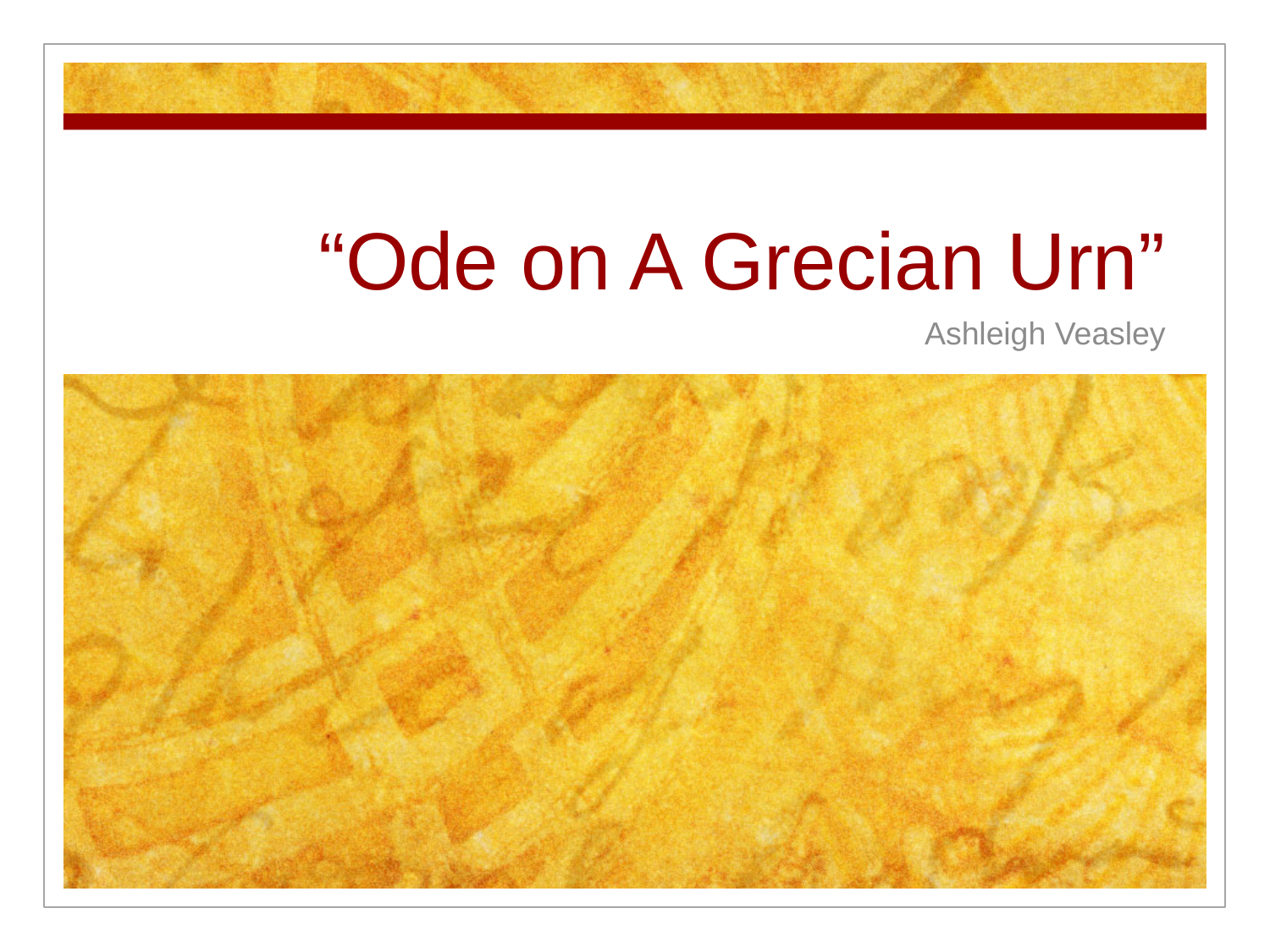

# “Ode on A Grecian Urn”
Ashleigh Veasley